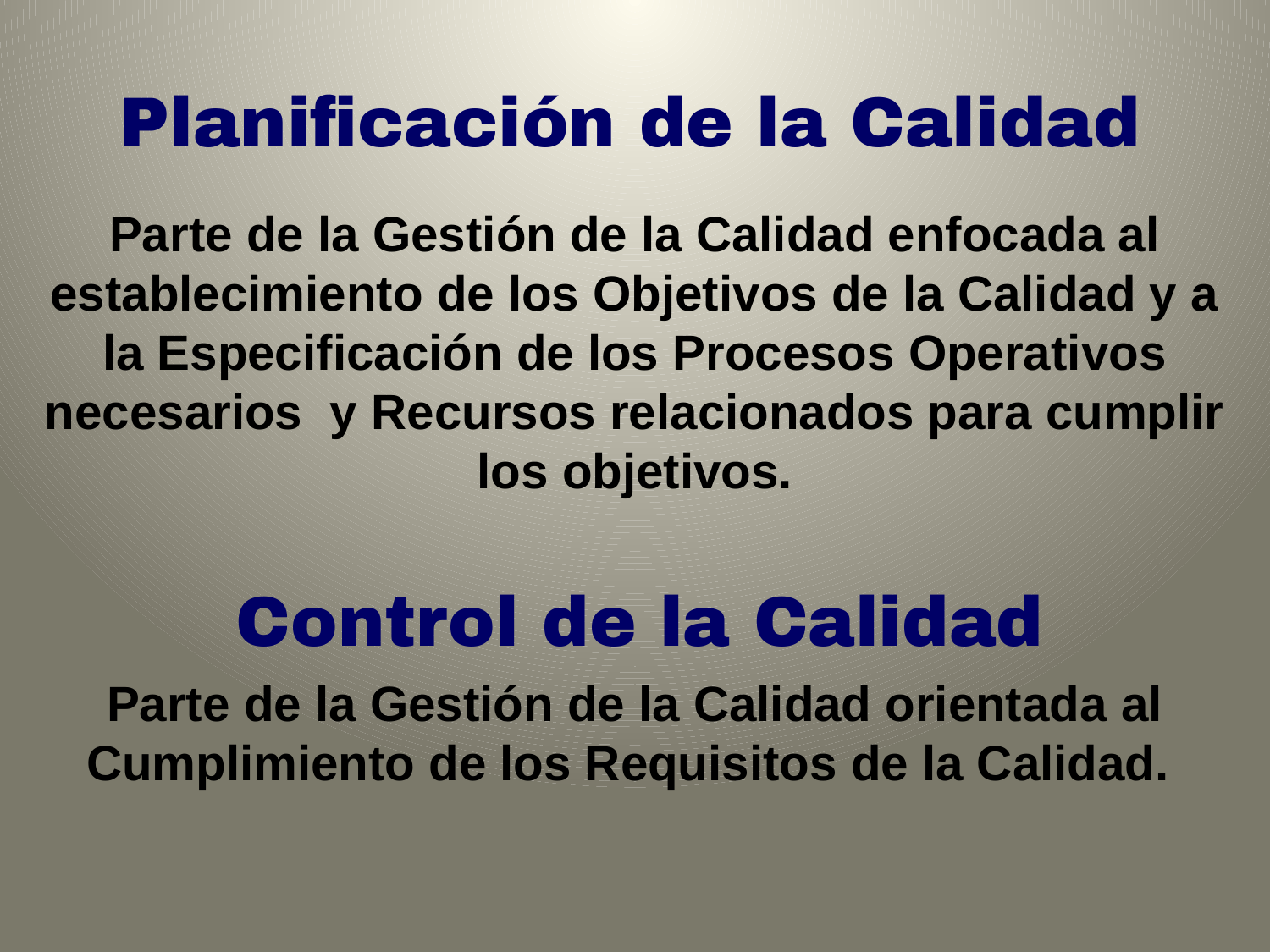

# Planificación de la Calidad
Parte de la Gestión de la Calidad enfocada al establecimiento de los Objetivos de la Calidad y a la Especificación de los Procesos Operativos necesarios  y Recursos relacionados para cumplir los objetivos.
Control de la Calidad
Parte de la Gestión de la Calidad orientada al Cumplimiento de los Requisitos de la Calidad.